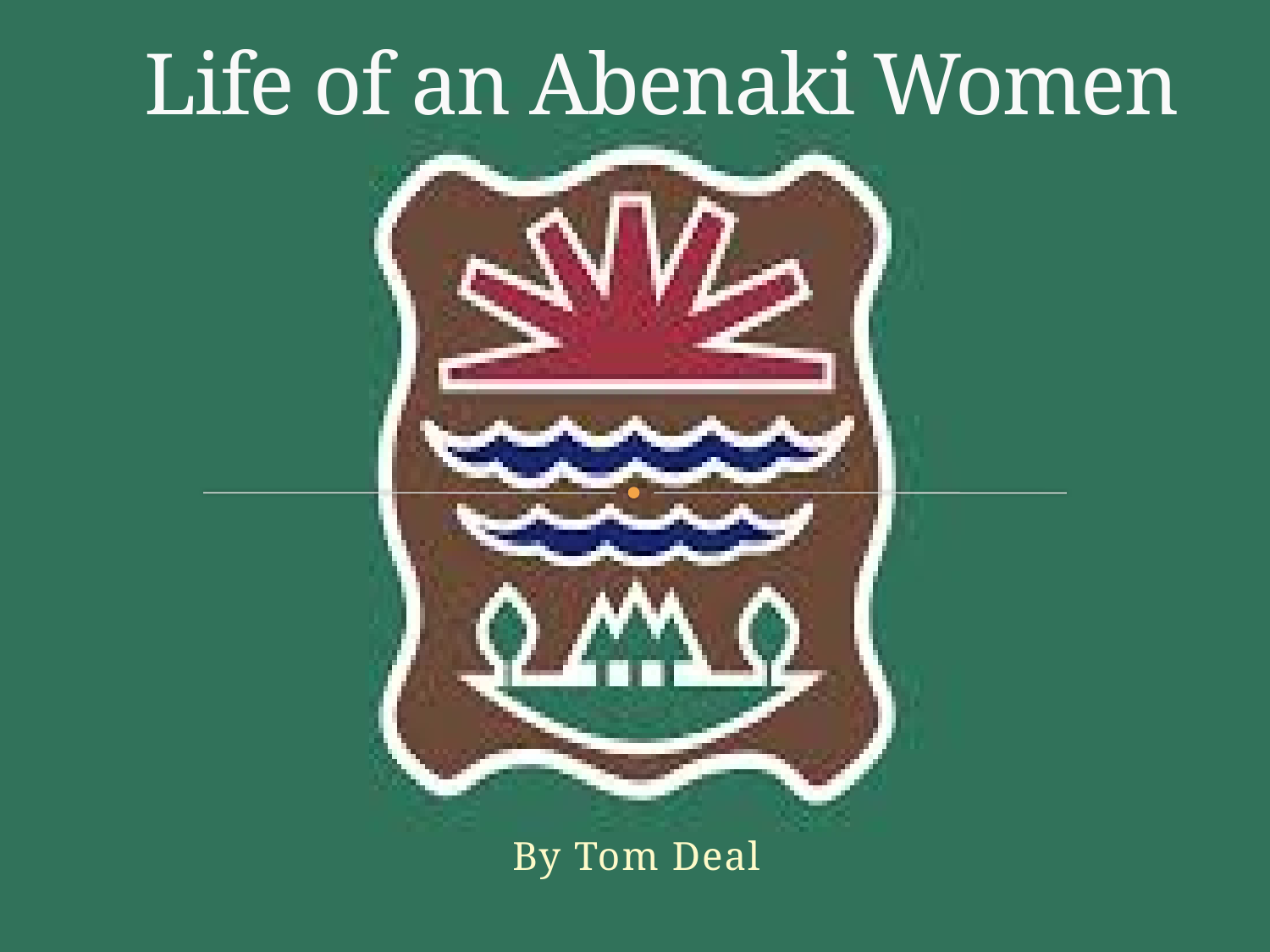

# Life of an Abenaki Women
By Tom Deal